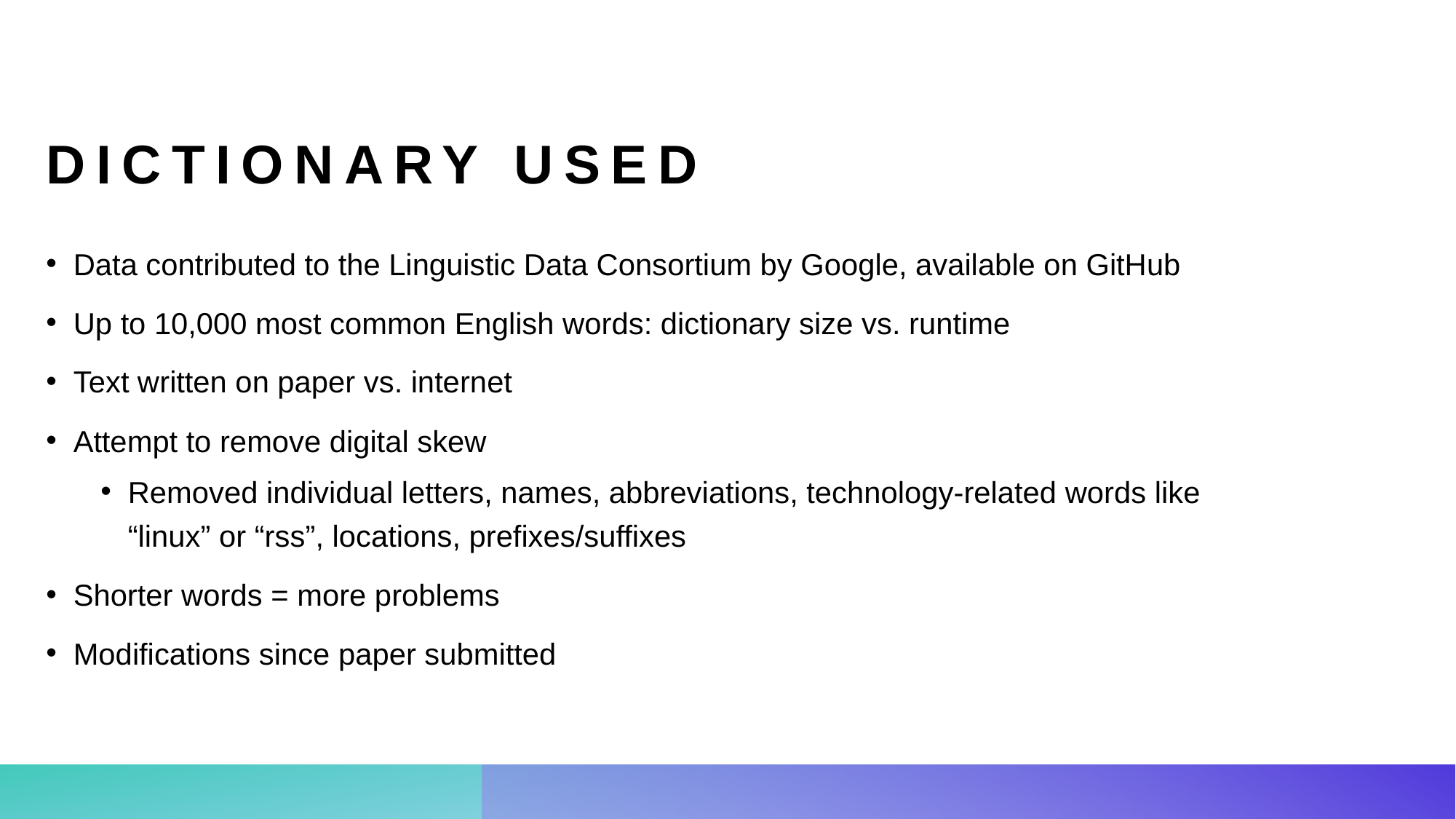

# Dictionary used
Data contributed to the Linguistic Data Consortium by Google, available on GitHub
Up to 10,000 most common English words: dictionary size vs. runtime
Text written on paper vs. internet
Attempt to remove digital skew
Removed individual letters, names, abbreviations, technology-related words like “linux” or “rss”, locations, prefixes/suffixes
Shorter words = more problems
Modifications since paper submitted